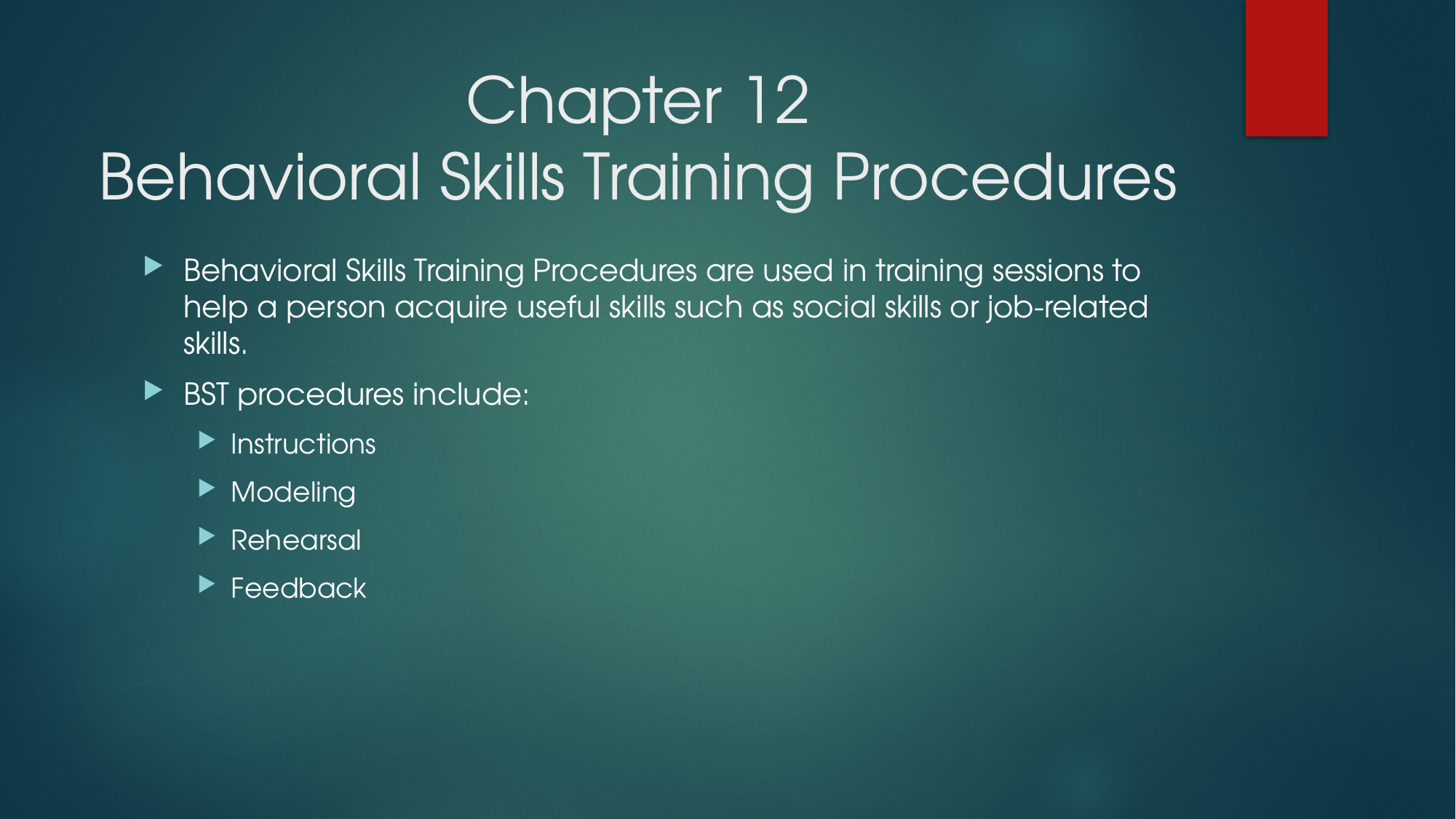

# Chapter 12 Behavioral Skills Training Procedures
Behavioral Skills Training Procedures are used in training sessions to help a person acquire useful skills such as social skills or job-related skills.
BST procedures include:
Instructions
Modeling
Rehearsal
Feedback